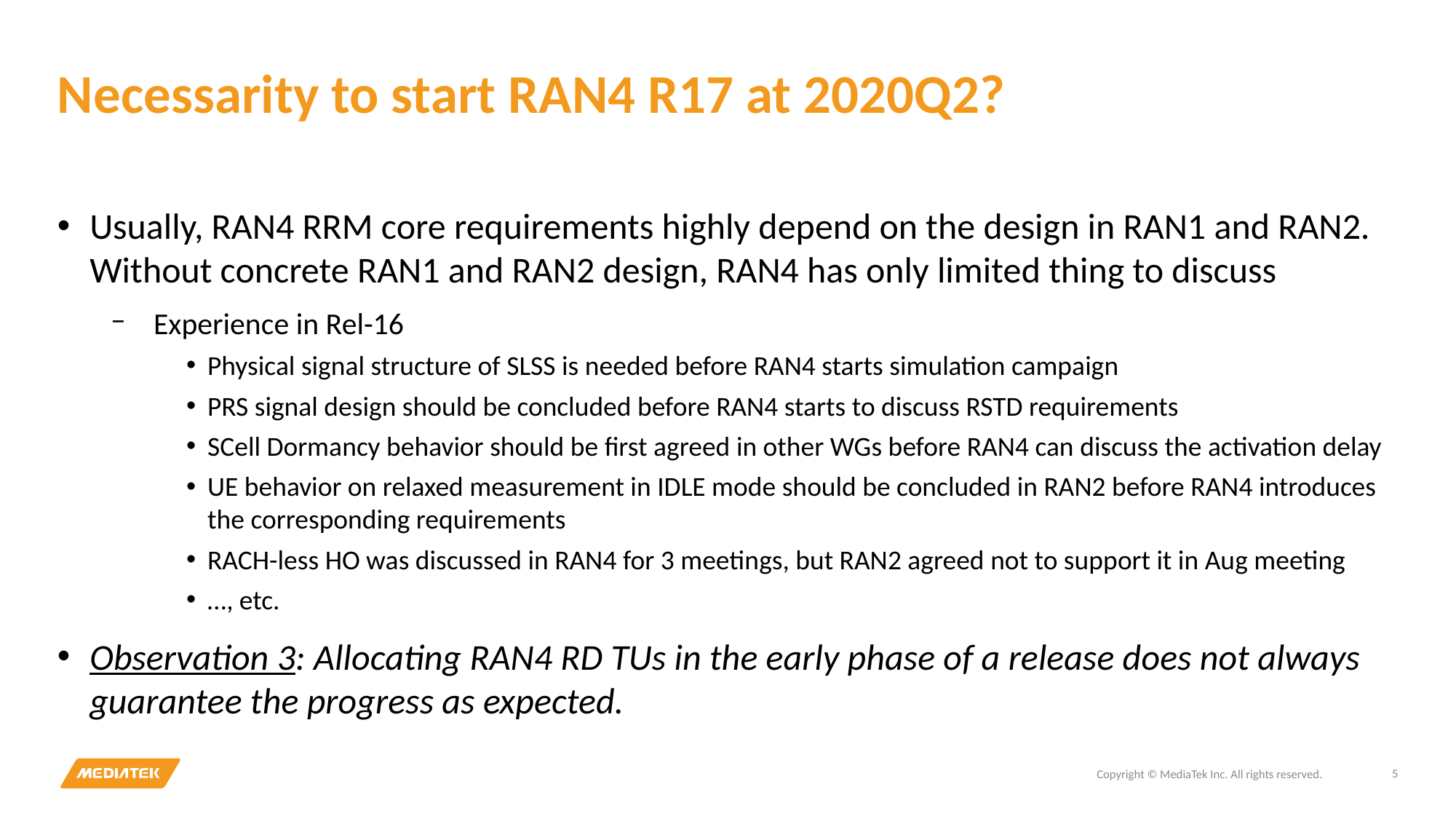

# Necessarity to start RAN4 R17 at 2020Q2?
Usually, RAN4 RRM core requirements highly depend on the design in RAN1 and RAN2. Without concrete RAN1 and RAN2 design, RAN4 has only limited thing to discuss
Experience in Rel-16
Physical signal structure of SLSS is needed before RAN4 starts simulation campaign
PRS signal design should be concluded before RAN4 starts to discuss RSTD requirements
SCell Dormancy behavior should be first agreed in other WGs before RAN4 can discuss the activation delay
UE behavior on relaxed measurement in IDLE mode should be concluded in RAN2 before RAN4 introduces the corresponding requirements
RACH-less HO was discussed in RAN4 for 3 meetings, but RAN2 agreed not to support it in Aug meeting
…, etc.
Observation 3: Allocating RAN4 RD TUs in the early phase of a release does not always guarantee the progress as expected.

5
Copyright © MediaTek Inc. All rights reserved.